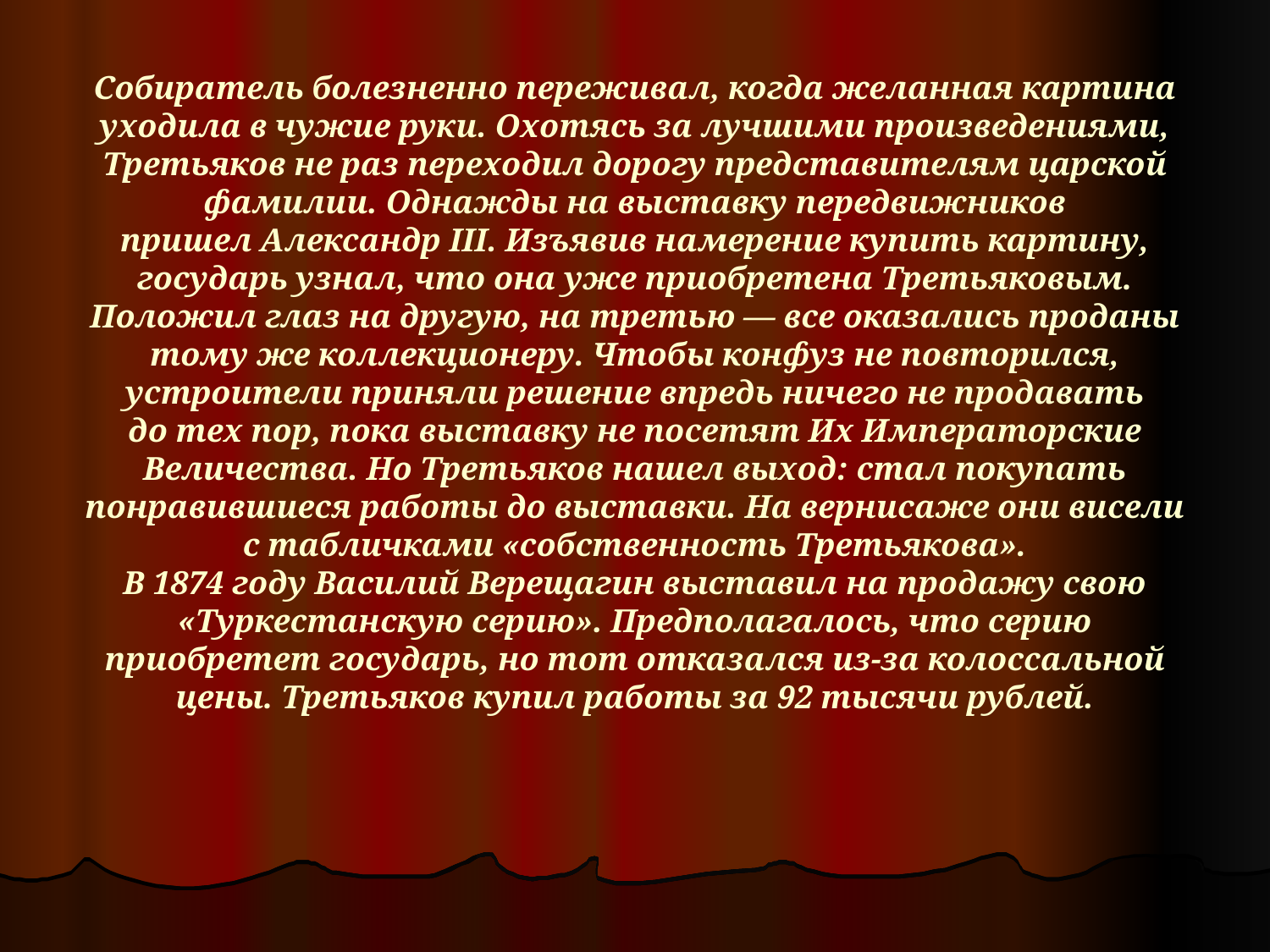

# Собиратель болезненно переживал, когда желанная картина уходила в чужие руки. Охотясь за лучшими произведениями, Третьяков не раз переходил дорогу представителям царской фамилии. Однажды на выставку передвижников пришел Александр III. Изъявив намерение купить картину, государь узнал, что она уже приобретена Третьяковым. Положил глаз на другую, на третью — все оказались проданы тому же коллекционеру. Чтобы конфуз не повторился, устроители приняли решение впредь ничего не продавать до тех пор, пока выставку не посетят Их Императорские Величества. Но Третьяков нашел выход: стал покупать понравившиеся работы до выставки. На вернисаже они висели с табличками «собственность Третьякова». В 1874 году Василий Верещагин выставил на продажу свою «Туркестанскую серию». Предполагалось, что серию приобретет государь, но тот отказался из-за колоссальной цены. Третьяков купил работы за 92 тысячи рублей.